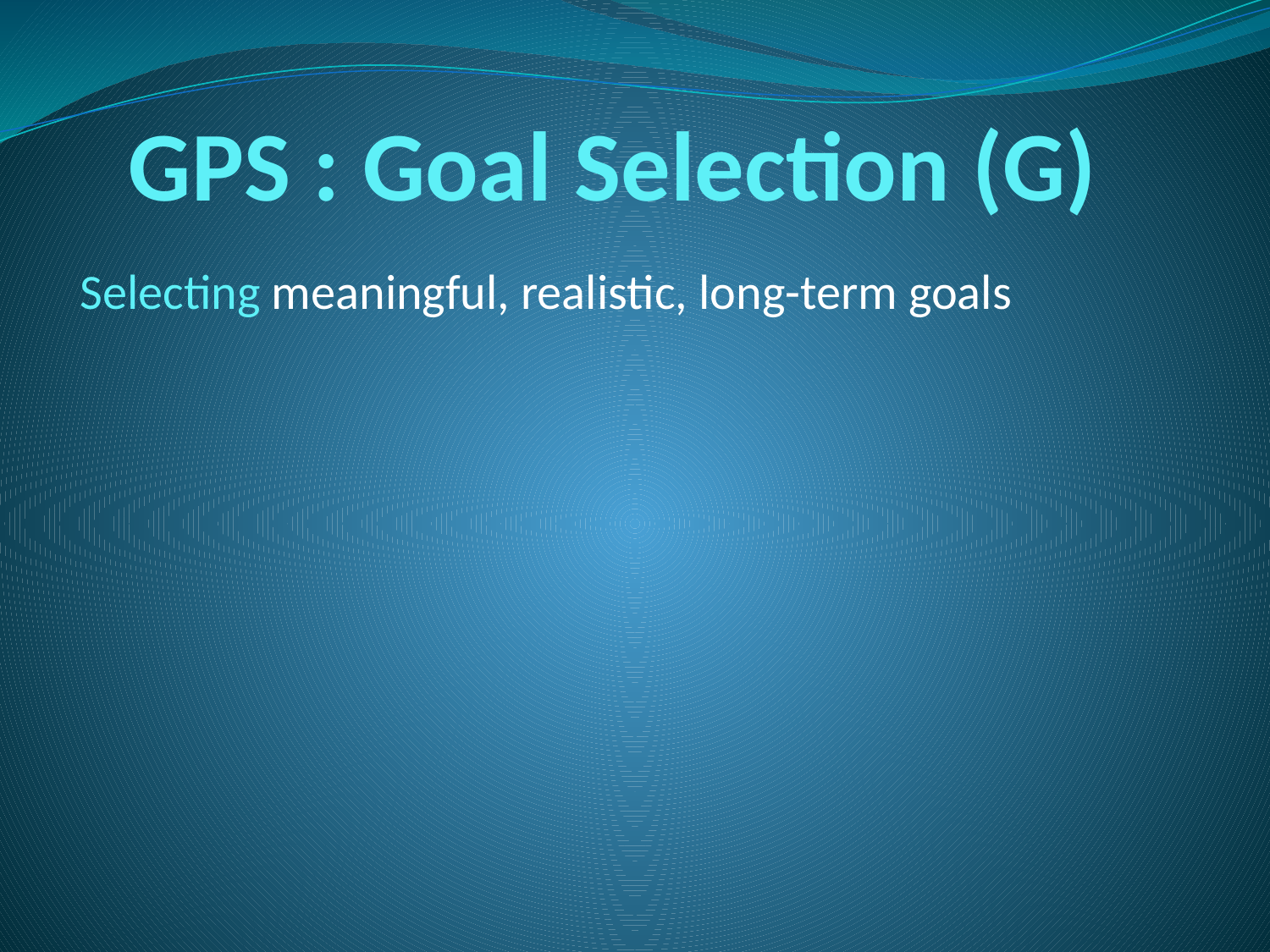

# GPS : Goal Selection (G)
Selecting meaningful, realistic, long-term goals